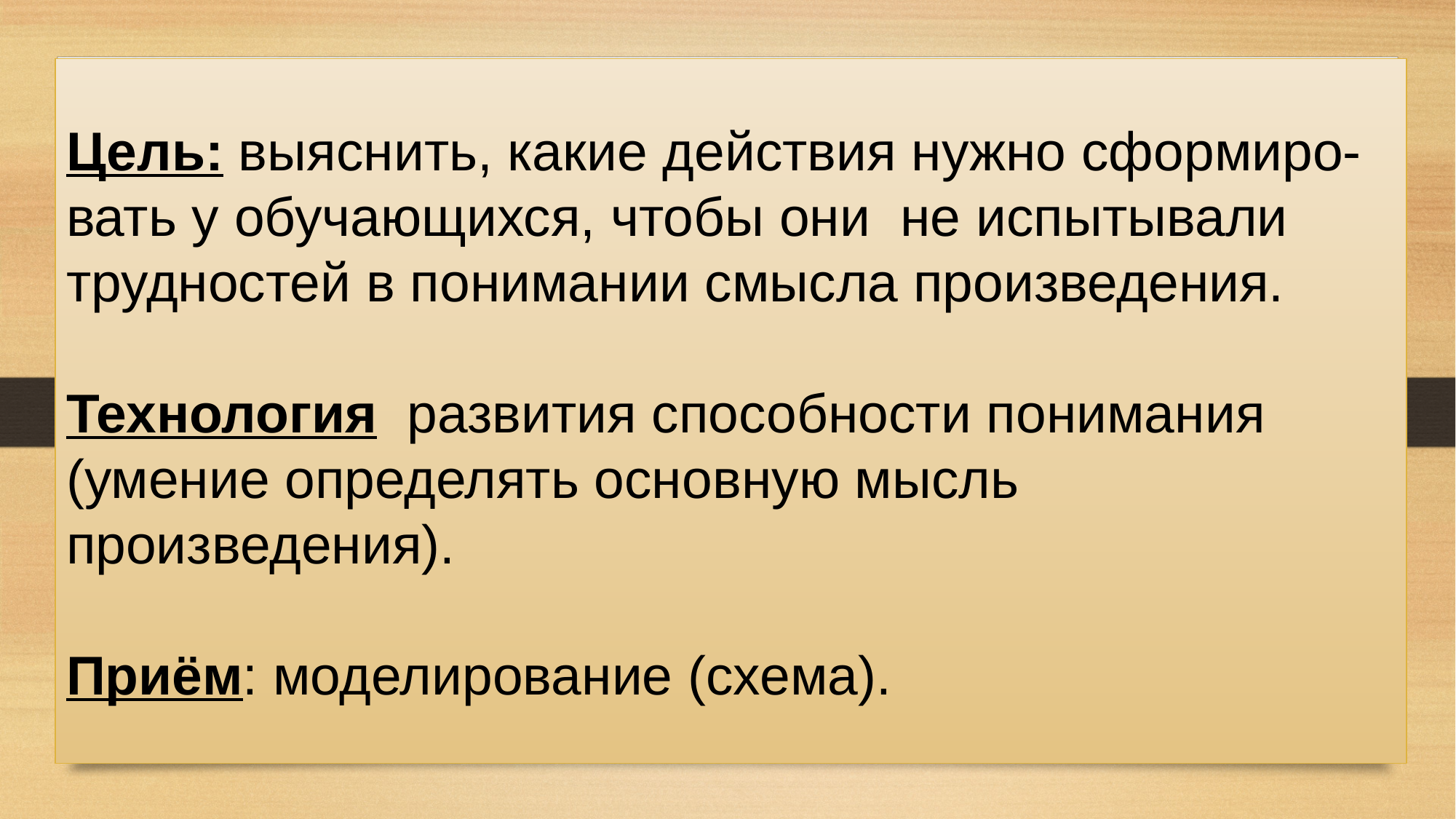

Цель: выяснить, какие действия нужно сформиро-вать у обучающихся, чтобы они  не испытывали трудностей в понимании смысла произведения.

Технология  развития способности понимания (умение определять основную мысль произведения).

Приём: моделирование (схема).